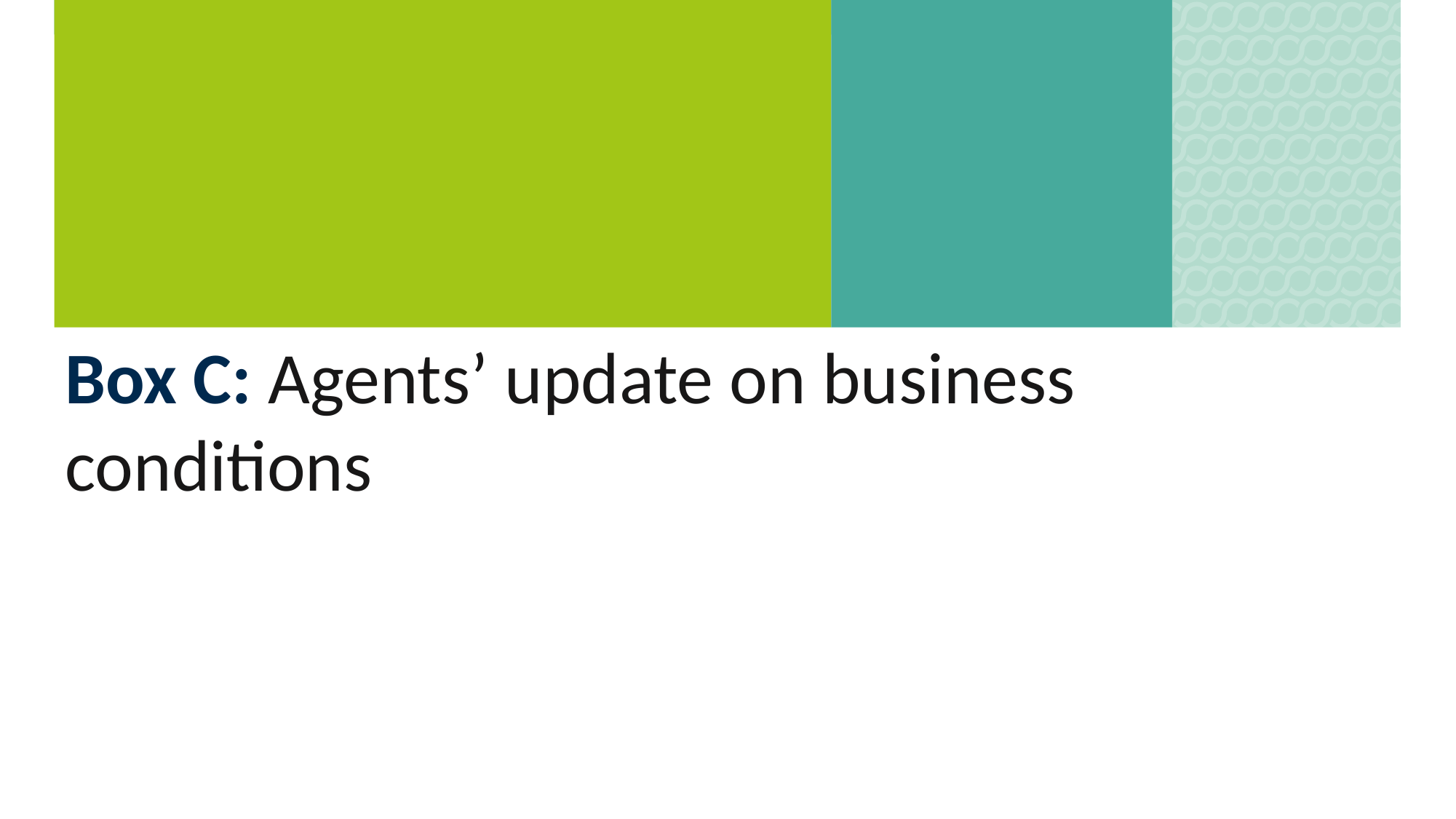

# Box C: Agents’ update on business conditions